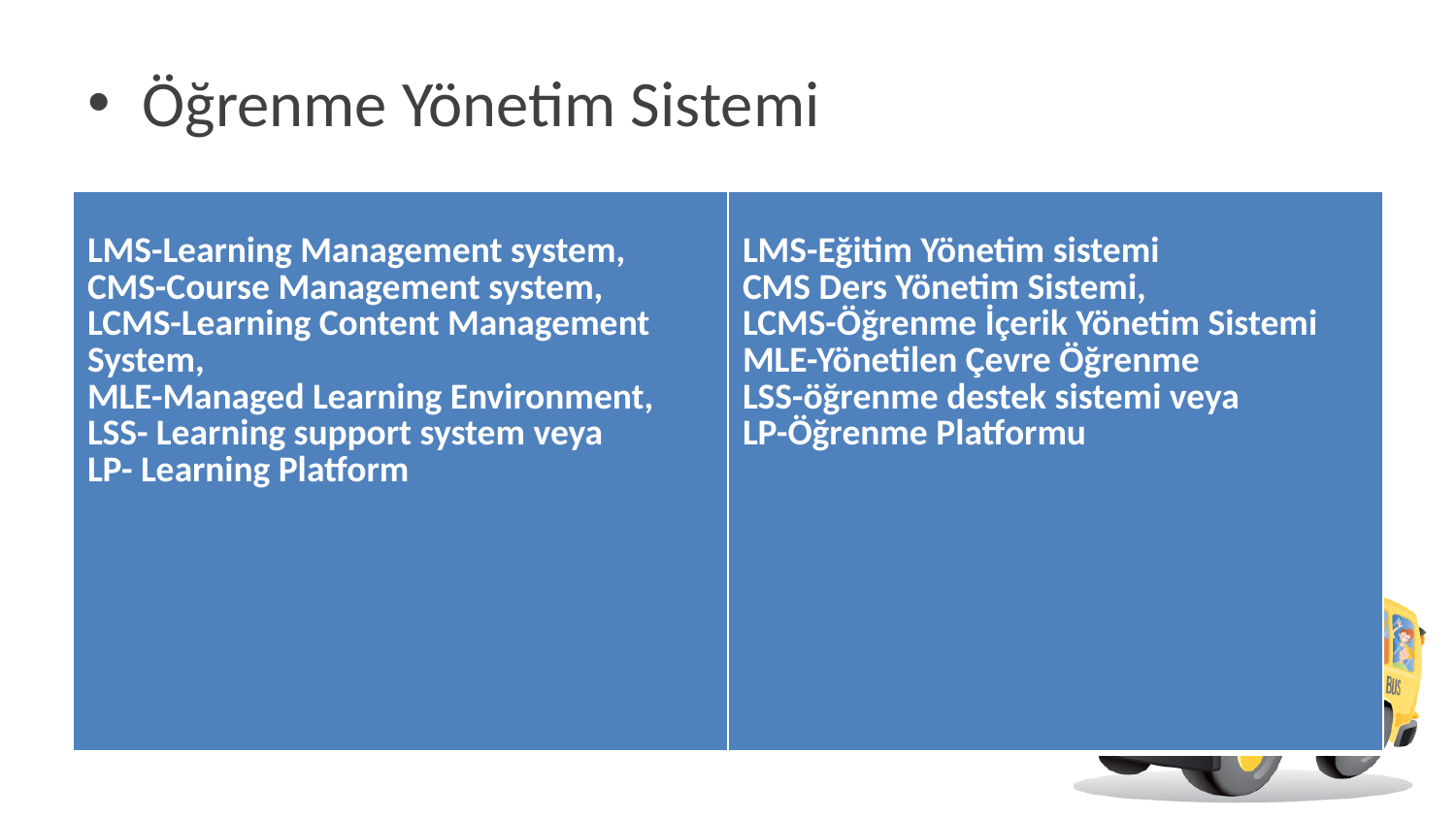

Öğrenme Yönetim Sistemi
| LMS-Learning Management system, CMS-Course Management system, LCMS-Learning Content Management System, MLE-Managed Learning Environment, LSS- Learning support system veya LP- Learning Platform | LMS-Eğitim Yönetim sistemi CMS Ders Yönetim Sistemi, LCMS-Öğrenme İçerik Yönetim Sistemi MLE-Yönetilen Çevre Öğrenme LSS-öğrenme destek sistemi veya LP-Öğrenme Platformu |
| --- | --- |